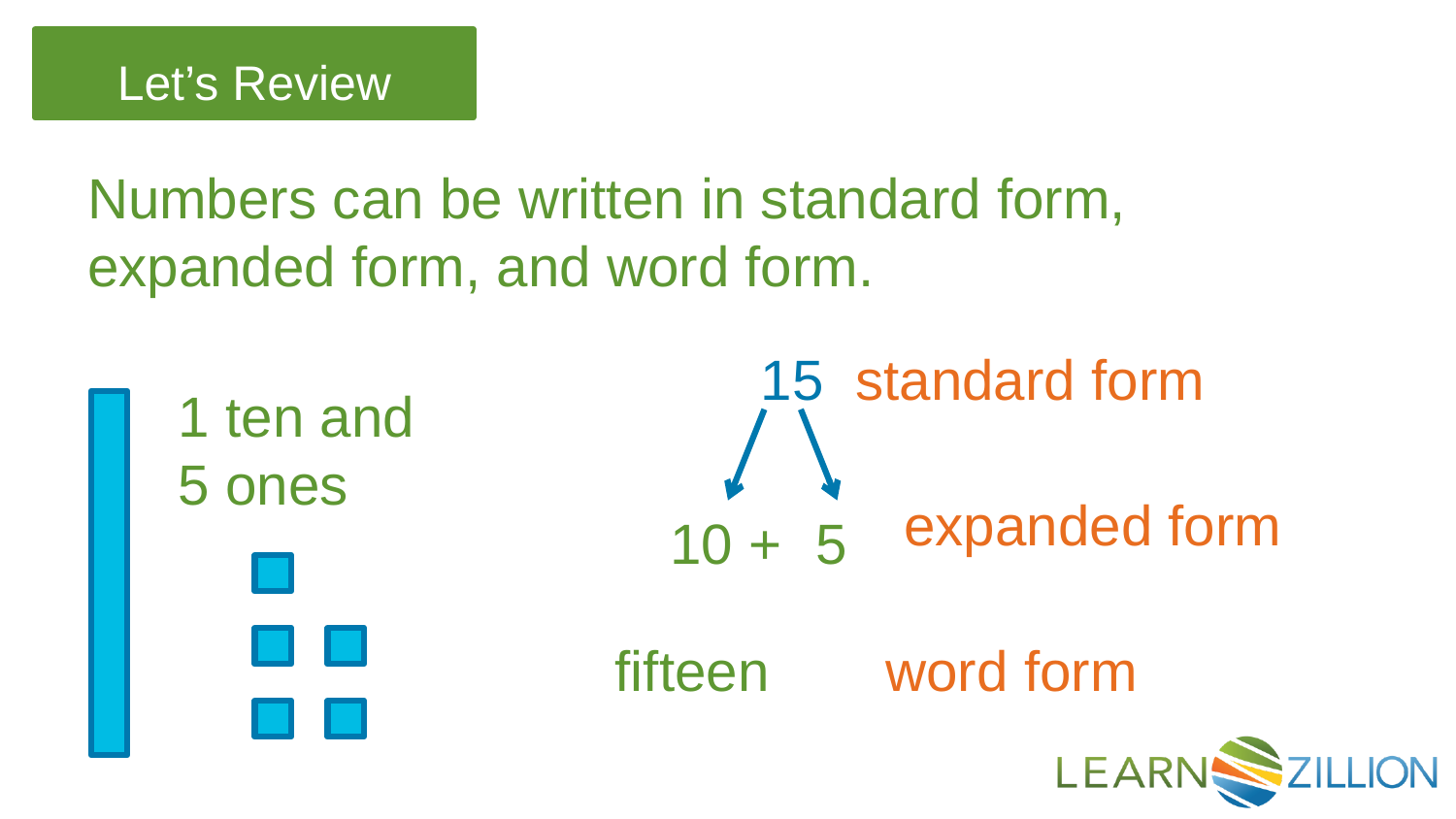

Numbers can be written in standard form, expanded form, and word form.
15  standard form

1 ten and 5 ones

 expanded form

10 +
5

fifteen

 word form